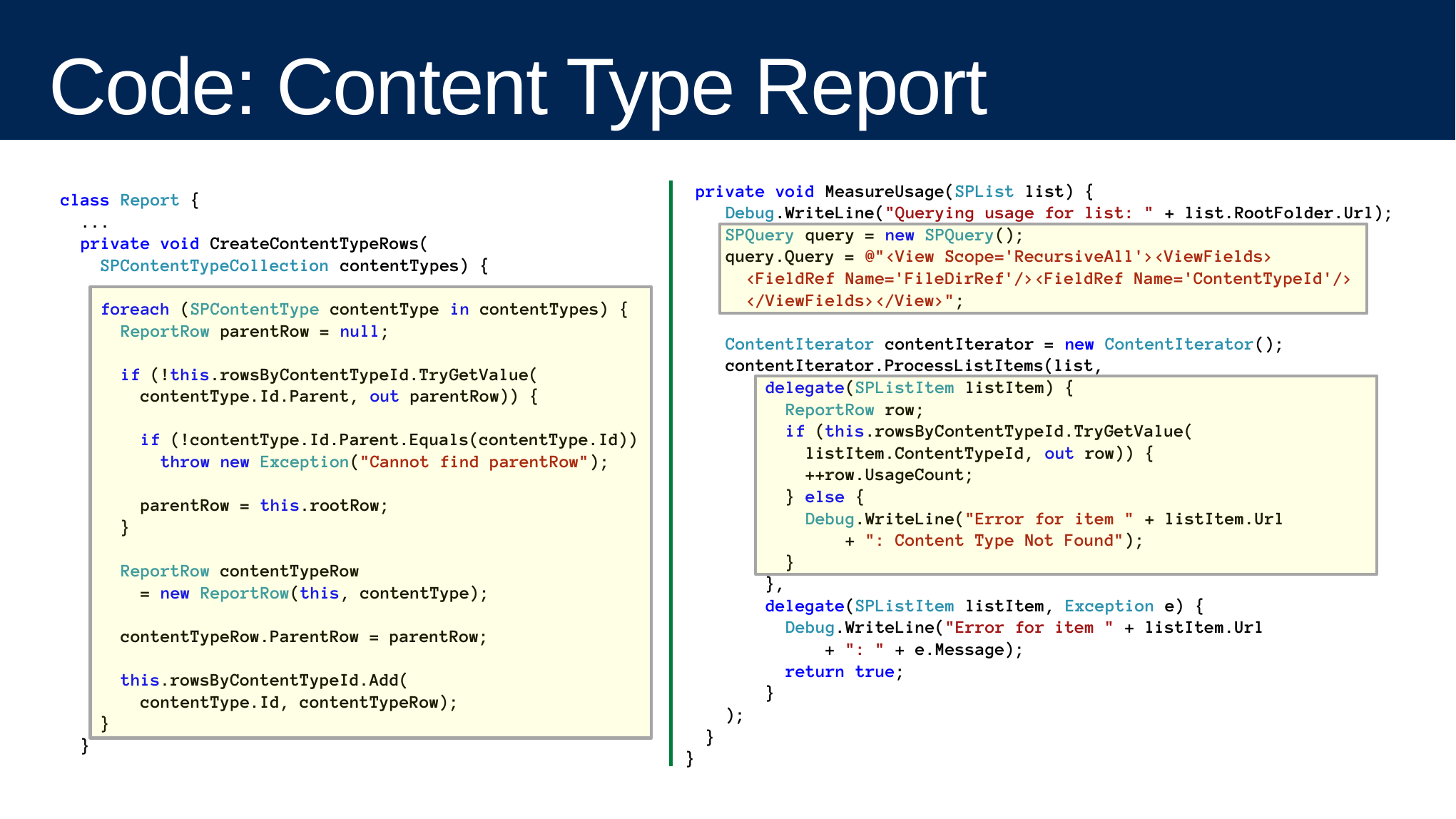

# Code: Content Type Report

 private void MeasureUsage(SPList list) {
    Debug.WriteLine("Querying usage for list: " + list.RootFolder.Url);
    SPQuery query = new SPQuery();
    query.Query = @"<View Scope='RecursiveAll'><ViewFields>
      <FieldRef Name='FileDirRef'/><FieldRef Name='ContentTypeId'/>
      </ViewFields></View>";

    ContentIterator contentIterator = new ContentIterator();
    contentIterator.ProcessListItems(list,
        delegate(SPListItem listItem) {
          ReportRow row;
          if (this.rowsByContentTypeId.TryGetValue(
            listItem.ContentTypeId, out row)) {
            ++row.UsageCount;
          } else {
            Debug.WriteLine("Error for item " + listItem.Url
                + ": Content Type Not Found");
          }
        },
        delegate(SPListItem listItem, Exception e) {
          Debug.WriteLine("Error for item " + listItem.Url
              + ": " + e.Message);
          return true;
        }
    );
  }
}
class Report {
  ...
  private void CreateContentTypeRows(
    SPContentTypeCollection contentTypes) {

    foreach (SPContentType contentType in contentTypes) {
      ReportRow parentRow = null;

      if (!this.rowsByContentTypeId.TryGetValue(
        contentType.Id.Parent, out parentRow)) {

        if (!contentType.Id.Parent.Equals(contentType.Id))
          throw new Exception("Cannot find parentRow");

        parentRow = this.rootRow;
      }

      ReportRow contentTypeRow
        = new ReportRow(this, contentType);

      contentTypeRow.ParentRow = parentRow;

      this.rowsByContentTypeId.Add(
        contentType.Id, contentTypeRow);
    }
  }